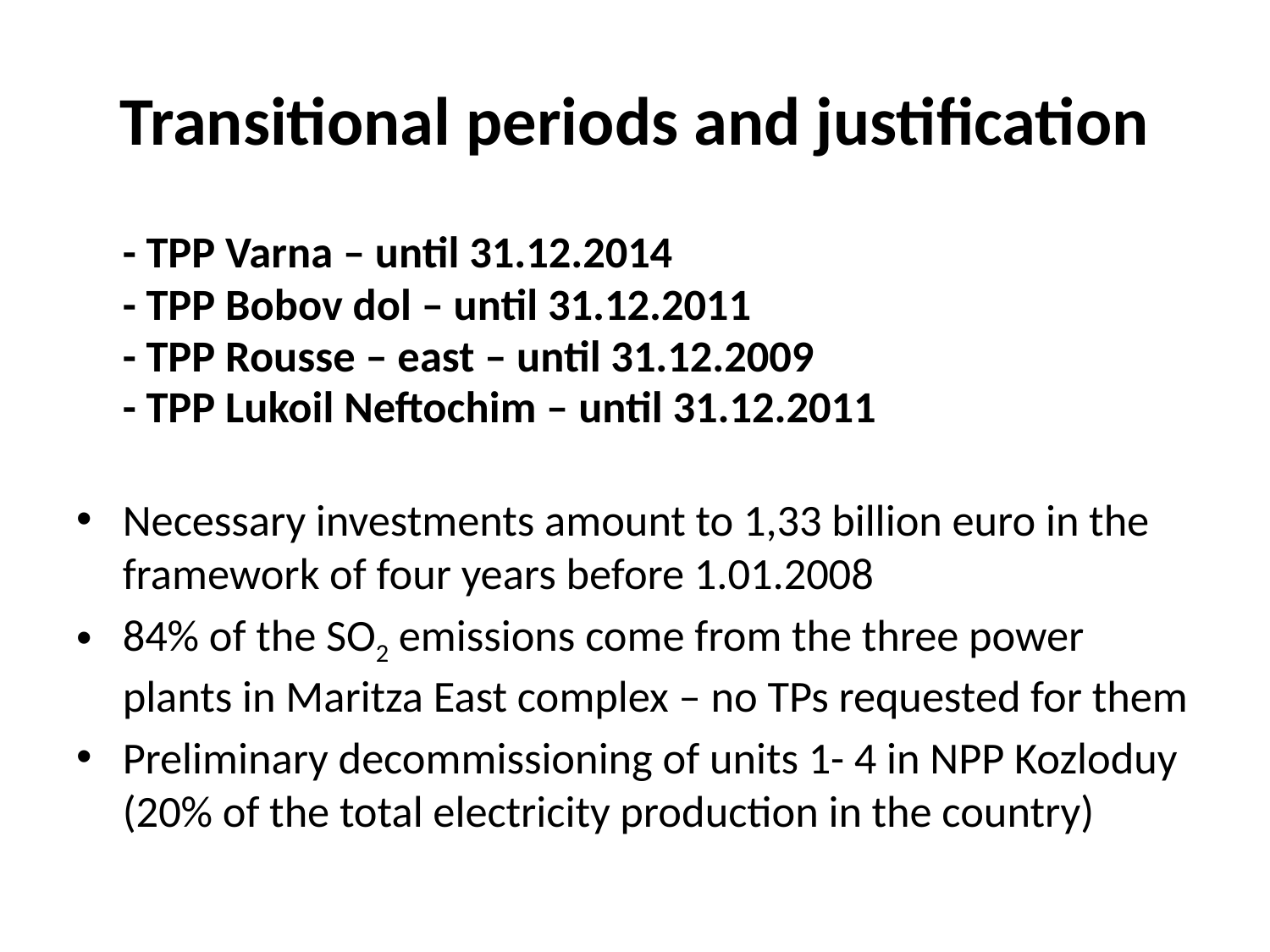

# Transitional periods and justification
	- TPP Varna – until 31.12.2014
	- TPP Bobov dol – until 31.12.2011
	- TPP Rousse – east – until 31.12.2009
	- TPP Lukoil Neftochim – until 31.12.2011

Necessary investments amount to 1,33 billion euro in the framework of four years before 1.01.2008
84% of the SO2 emissions come from the three power plants in Maritza East complex – no TPs requested for them
Preliminary decommissioning of units 1- 4 in NPP Kozloduy (20% of the total electricity production in the country)